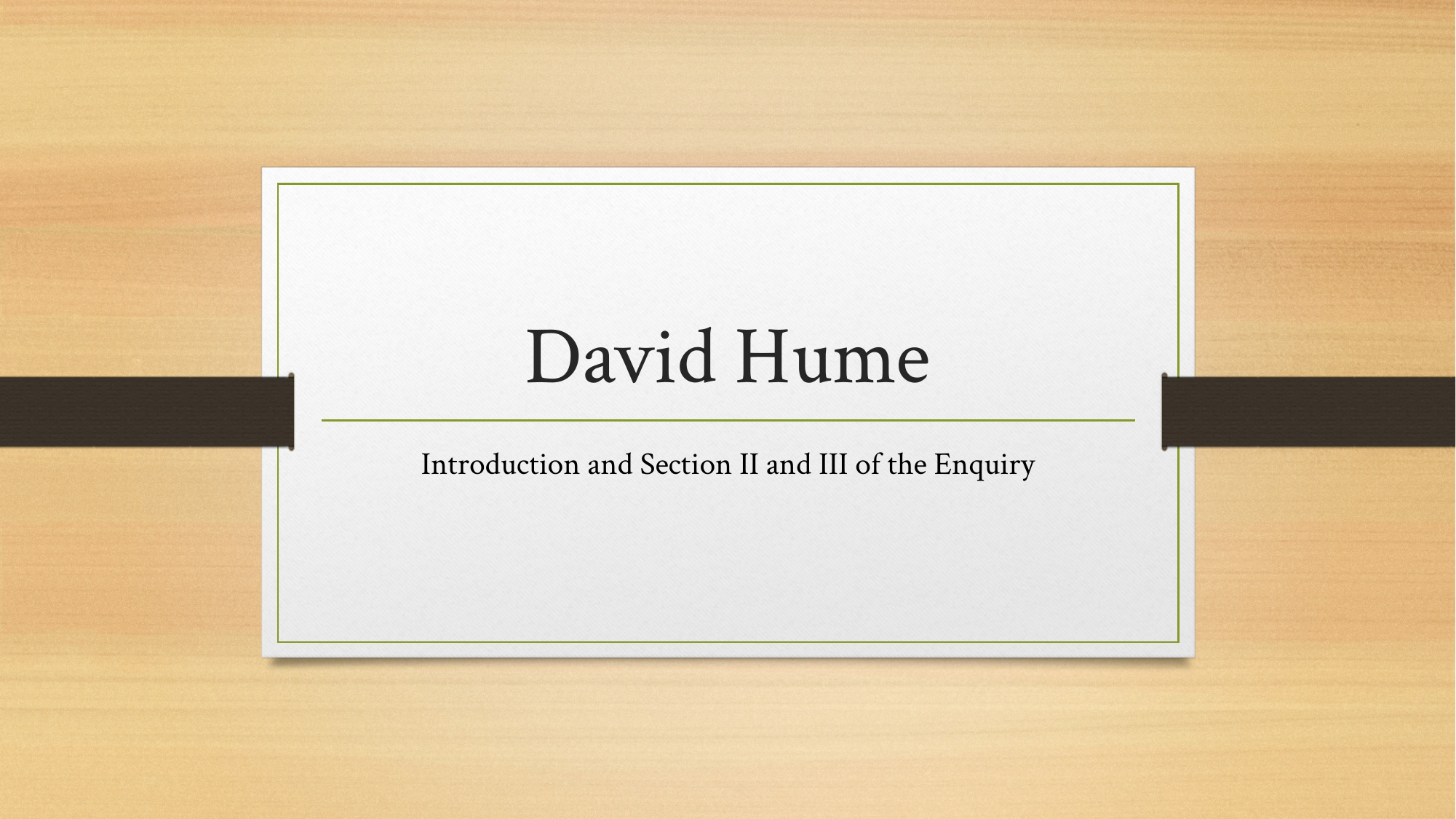

# David Hume
Introduction and Section II and III of the Enquiry